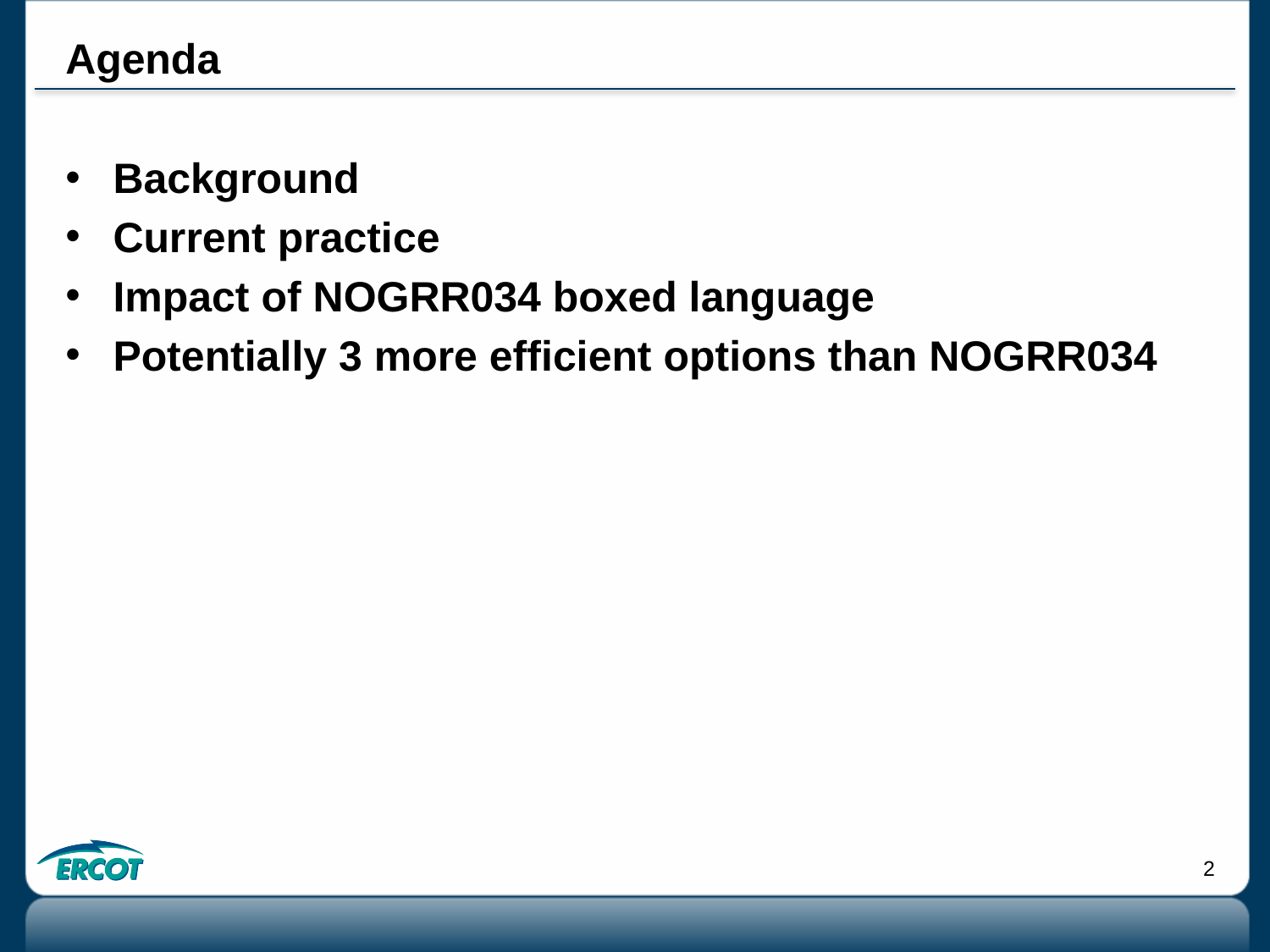

# Agenda
Background
Current practice
Impact of NOGRR034 boxed language
Potentially 3 more efficient options than NOGRR034